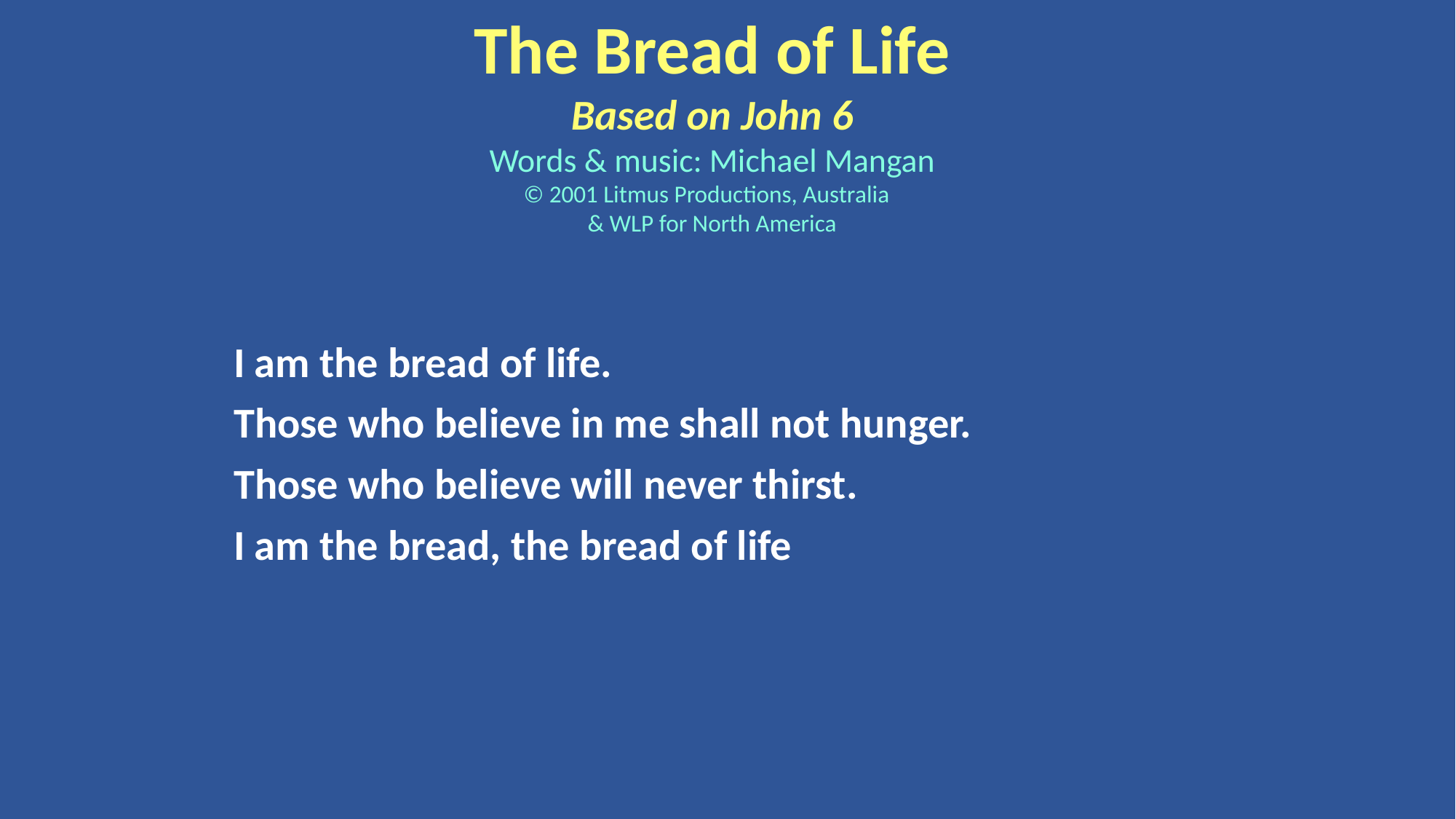

The Bread of Life
Based on John 6
Words & music: Michael Mangan
© 2001 Litmus Productions, Australia
& WLP for North America
I am the bread of life.
Those who believe in me shall not hunger.
Those who believe will never thirst.
I am the bread, the bread of life